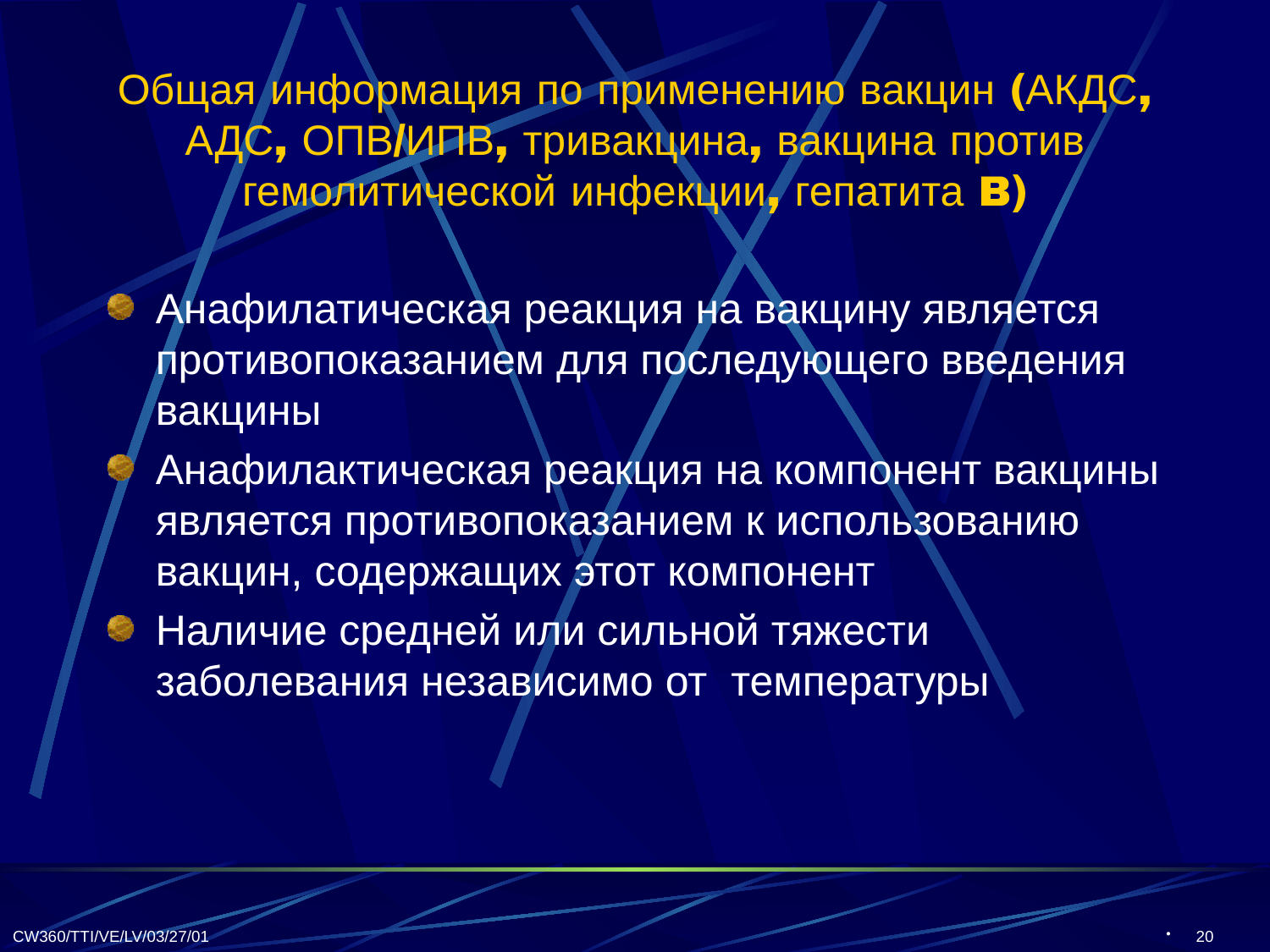

# Общая информация по применению вакцин (АКДС, АДС, ОПВ/ИПВ, тривакцина, вакцина против гемолитической инфекции, гепатита B)
Анафилатическая реакция на вакцину является противопоказанием для последующего введения вакцины
Анафилактическая реакция на компонент вакцины является противопоказанием к использованию вакцин, содержащих этот компонент
Наличие средней или сильной тяжести заболевания независимо от  температуры
CW360/TTI/VE/LV/03/27/01